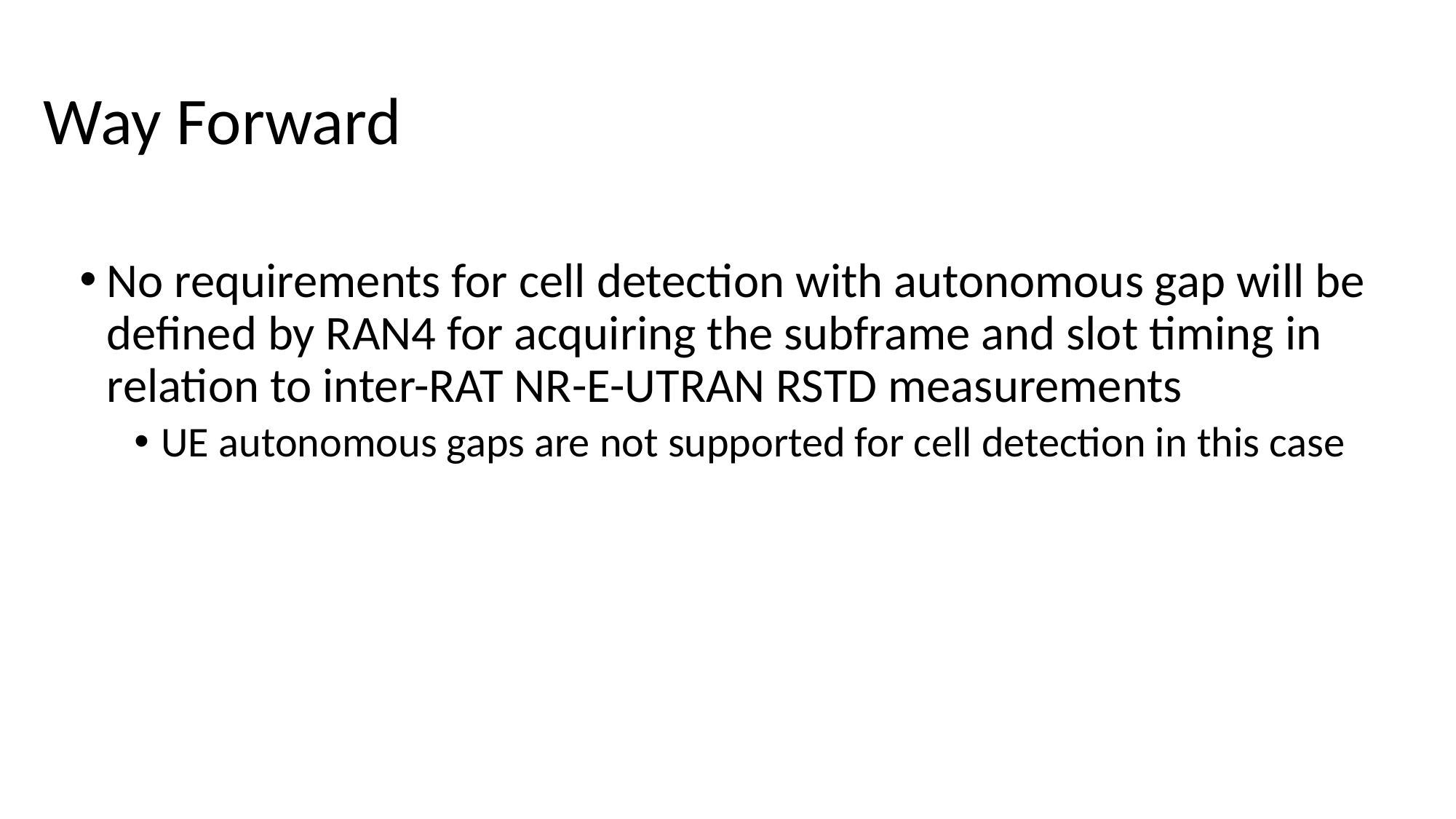

# Way Forward
No requirements for cell detection with autonomous gap will be defined by RAN4 for acquiring the subframe and slot timing in relation to inter-RAT NR-E-UTRAN RSTD measurements
UE autonomous gaps are not supported for cell detection in this case